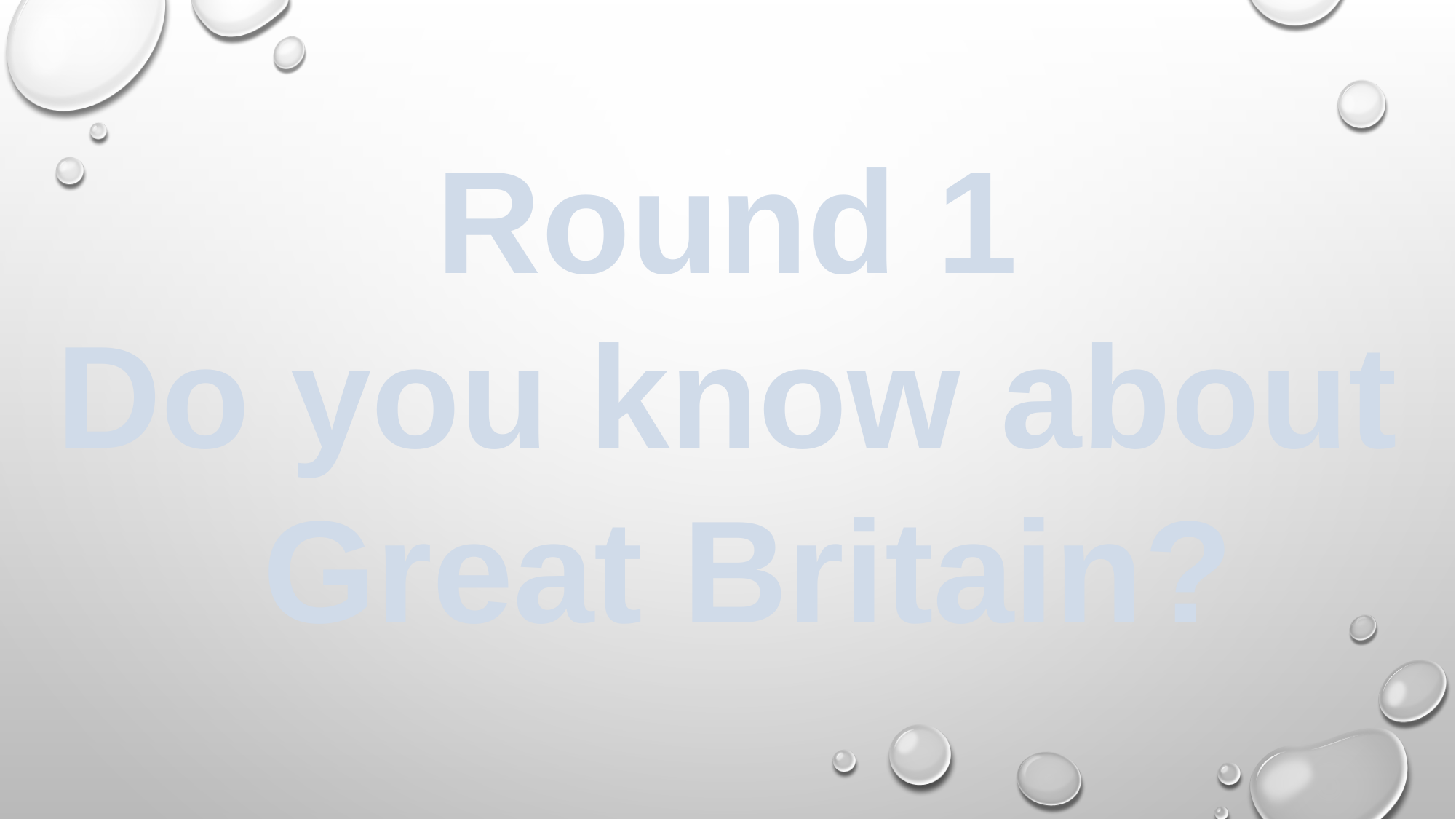

Round 1
Do you know about
 Great Britain?